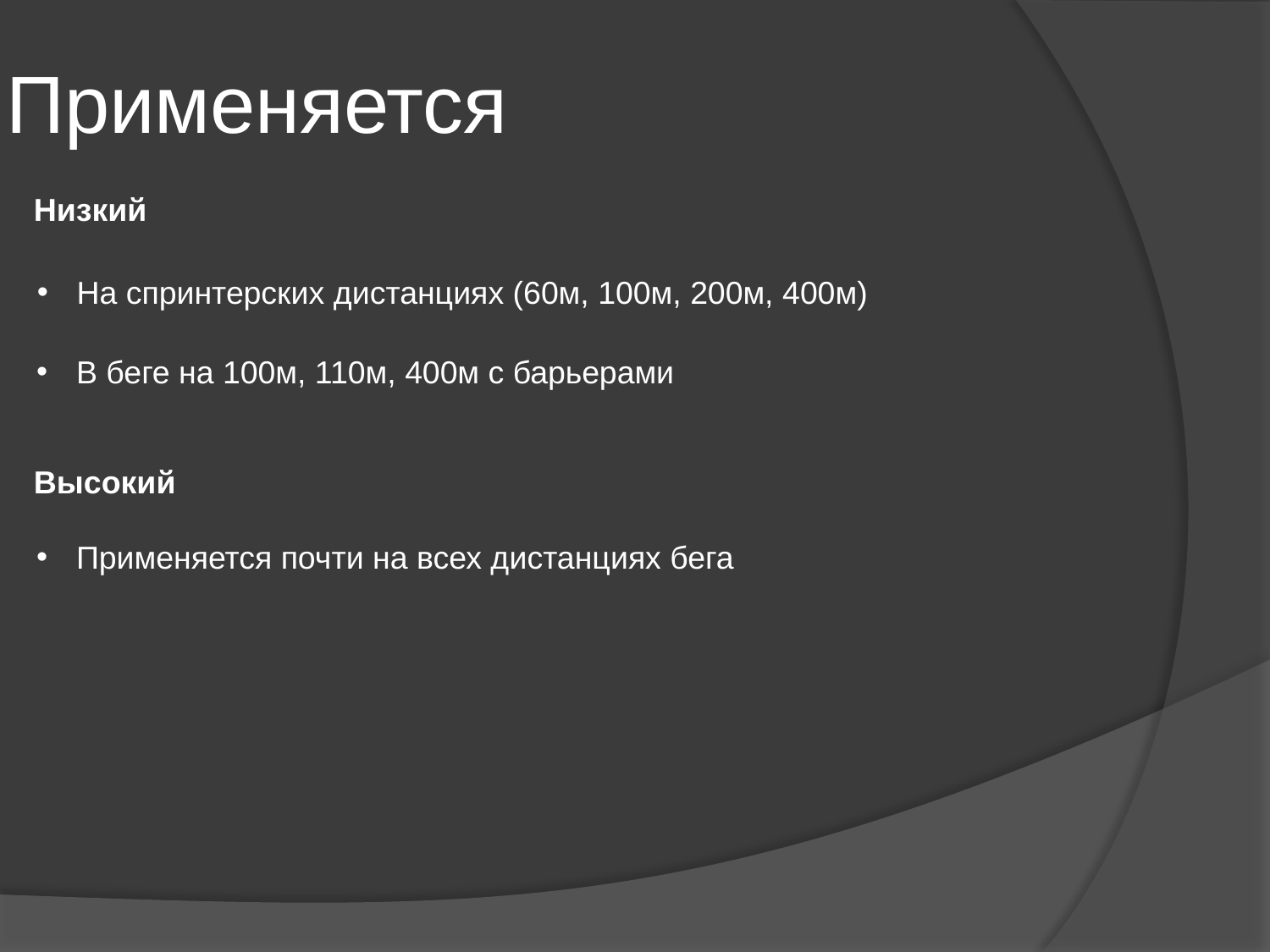

# Применяется
Низкий
На спринтерских дистанциях (60м, 100м, 200м, 400м)
В беге на 100м, 110м, 400м с барьерами
Высокий
Применяется почти на всех дистанциях бега